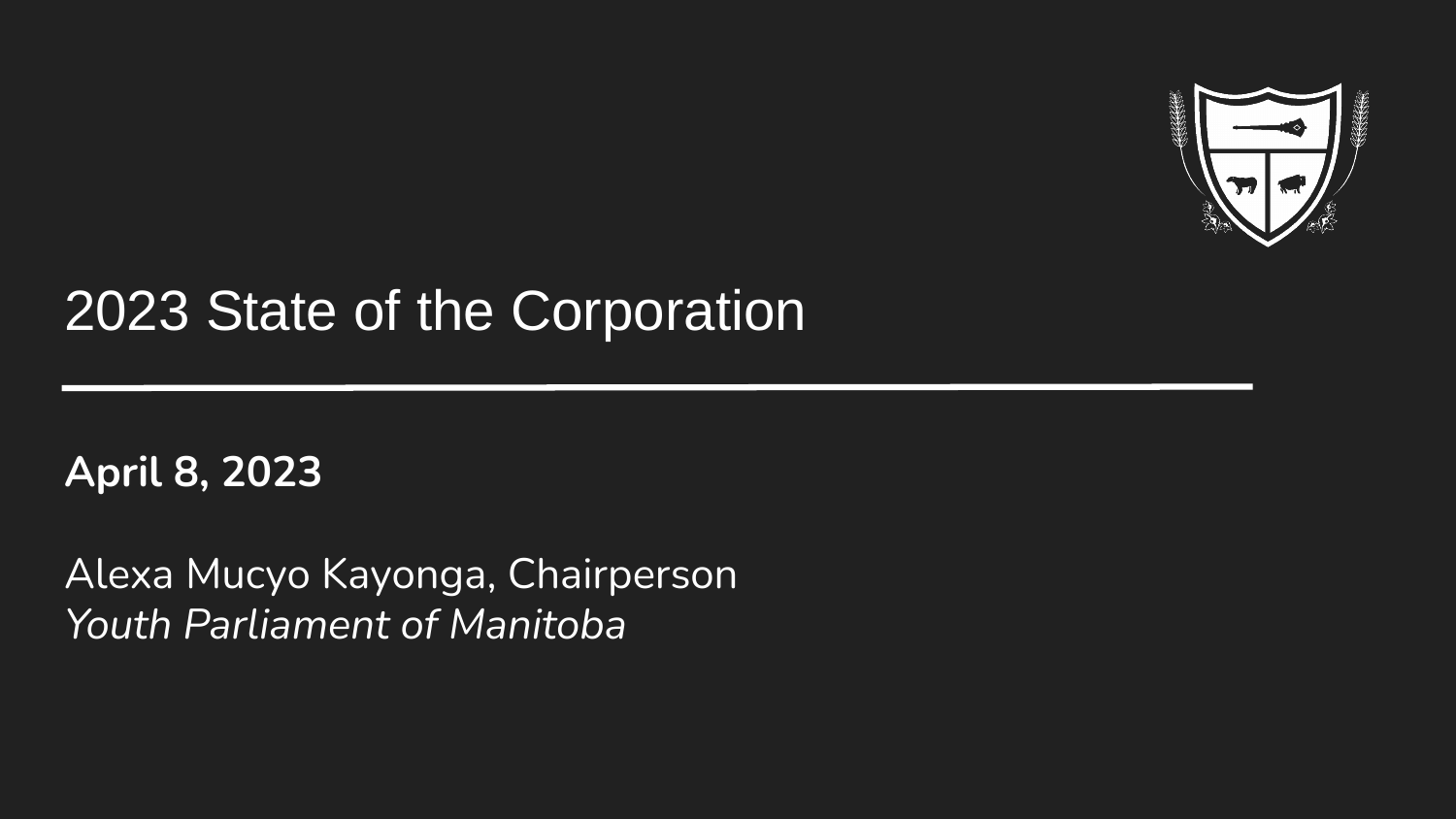

# 2023 State of the Corporation
April 8, 2023

Alexa Mucyo Kayonga, Chairperson
Youth Parliament of Manitoba